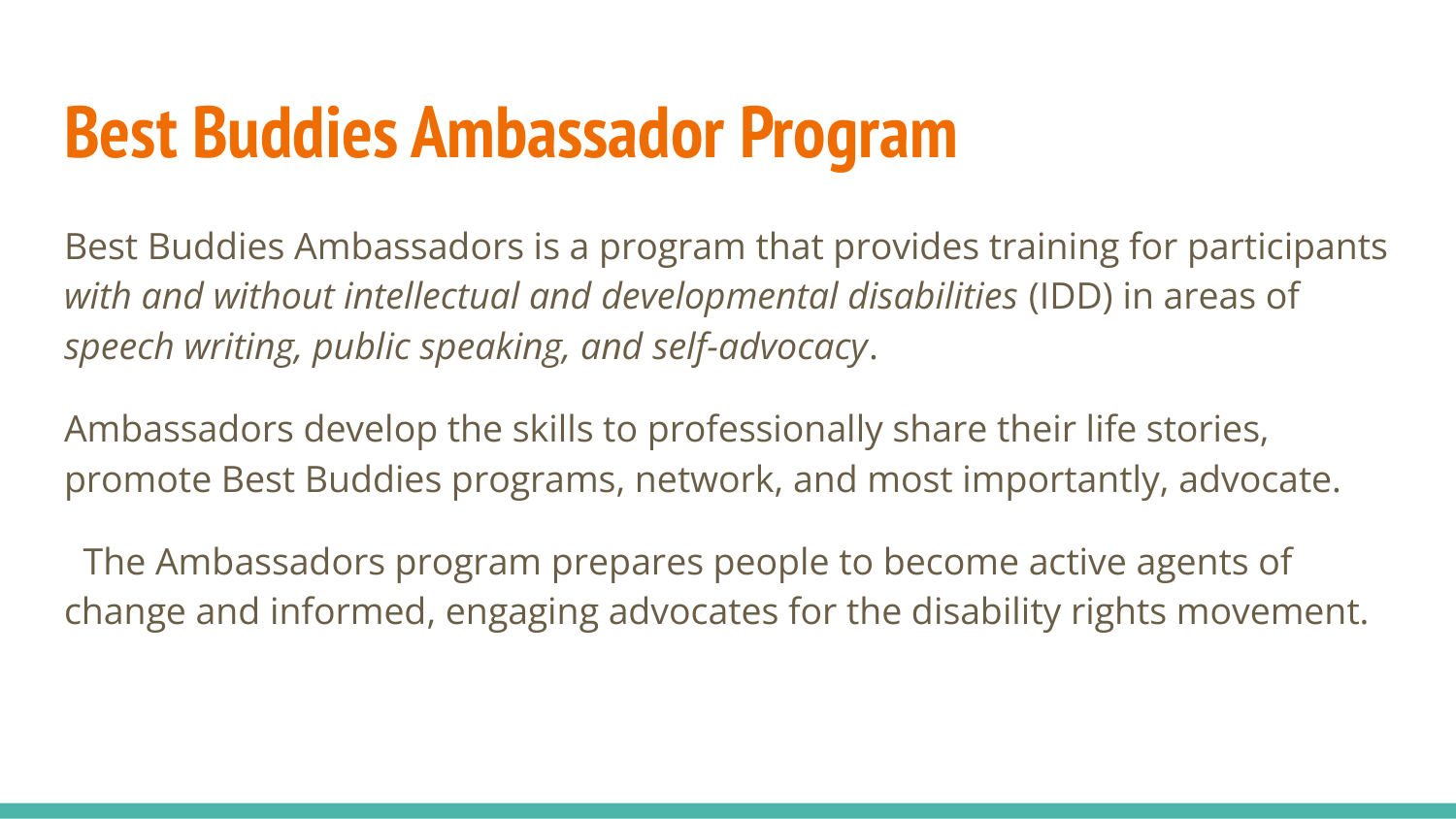

# Best Buddies Ambassador Program
Best Buddies Ambassadors is a program that provides training for participants with and without intellectual and developmental disabilities (IDD) in areas of speech writing, public speaking, and self-advocacy.
Ambassadors develop the skills to professionally share their life stories, promote Best Buddies programs, network, and most importantly, advocate.
  The Ambassadors program prepares people to become active agents of change and informed, engaging advocates for the disability rights movement.